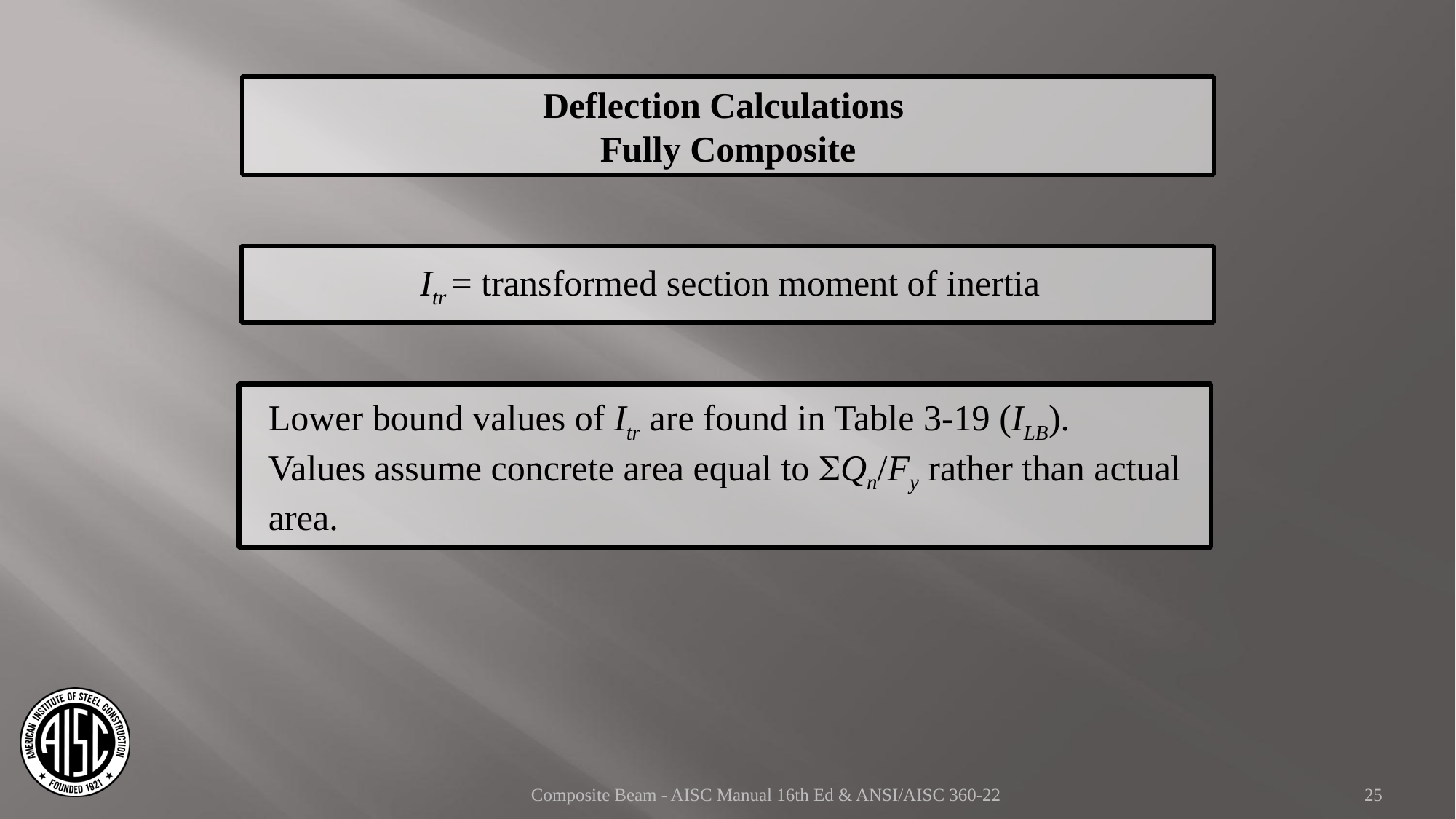

Deflection Calculations
Fully Composite
 Itr = transformed section moment of inertia
Lower bound values of Itr are found in Table 3-19 (ILB).
Values assume concrete area equal to ΣQn/Fy rather than actual area.
Composite Beam - AISC Manual 16th Ed & ANSI/AISC 360-22
25